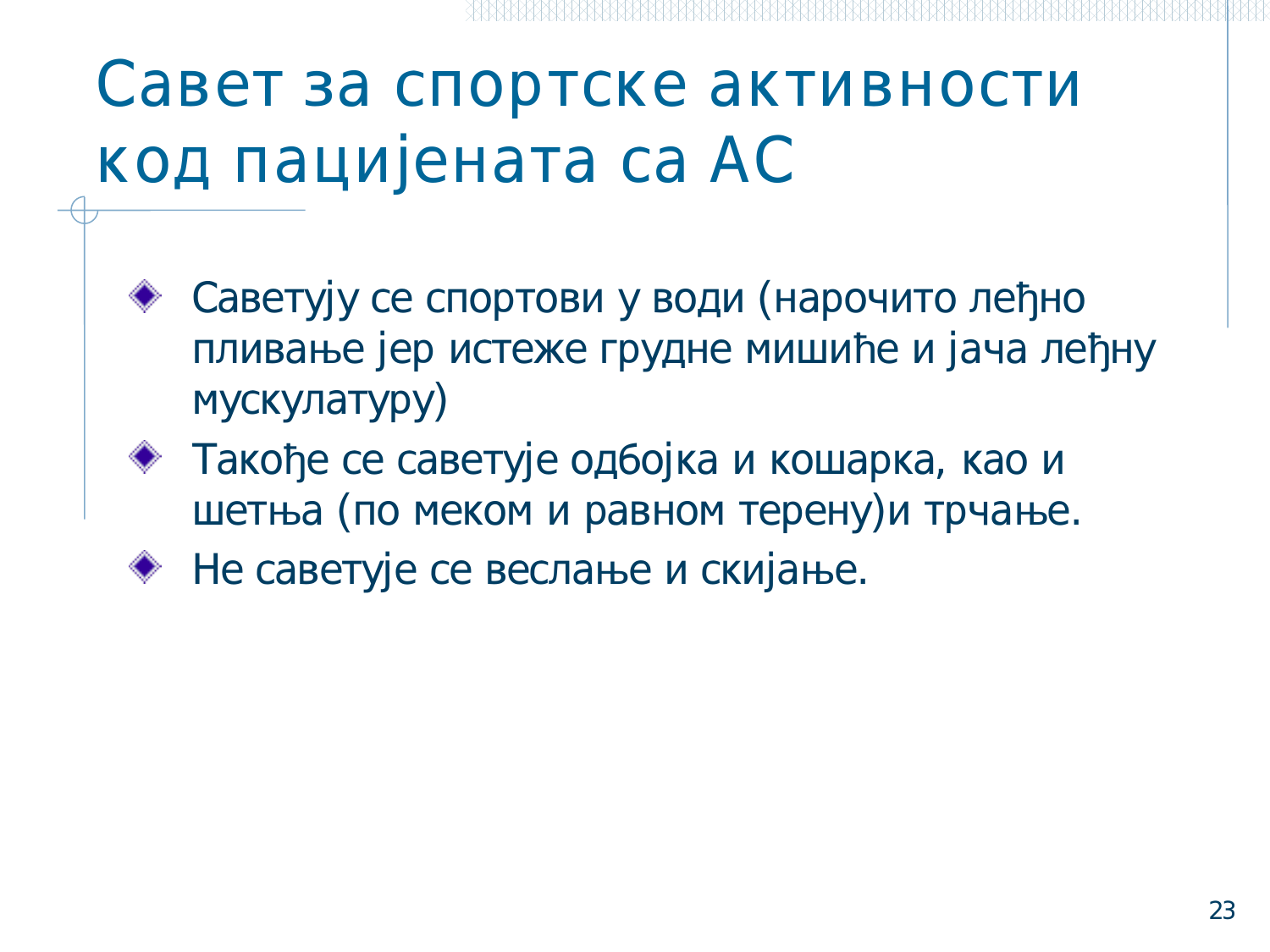

# Савет за спортске активности код пацијената са АС
Саветују се спортови у води (нарочито леђно пливање јер истеже грудне мишиће и јача леђну мускулатуру)
Такође се саветује одбојка и кошарка, као и шетња (по меком и равном терену)и трчање.
Не саветује се веслање и скијање.

23